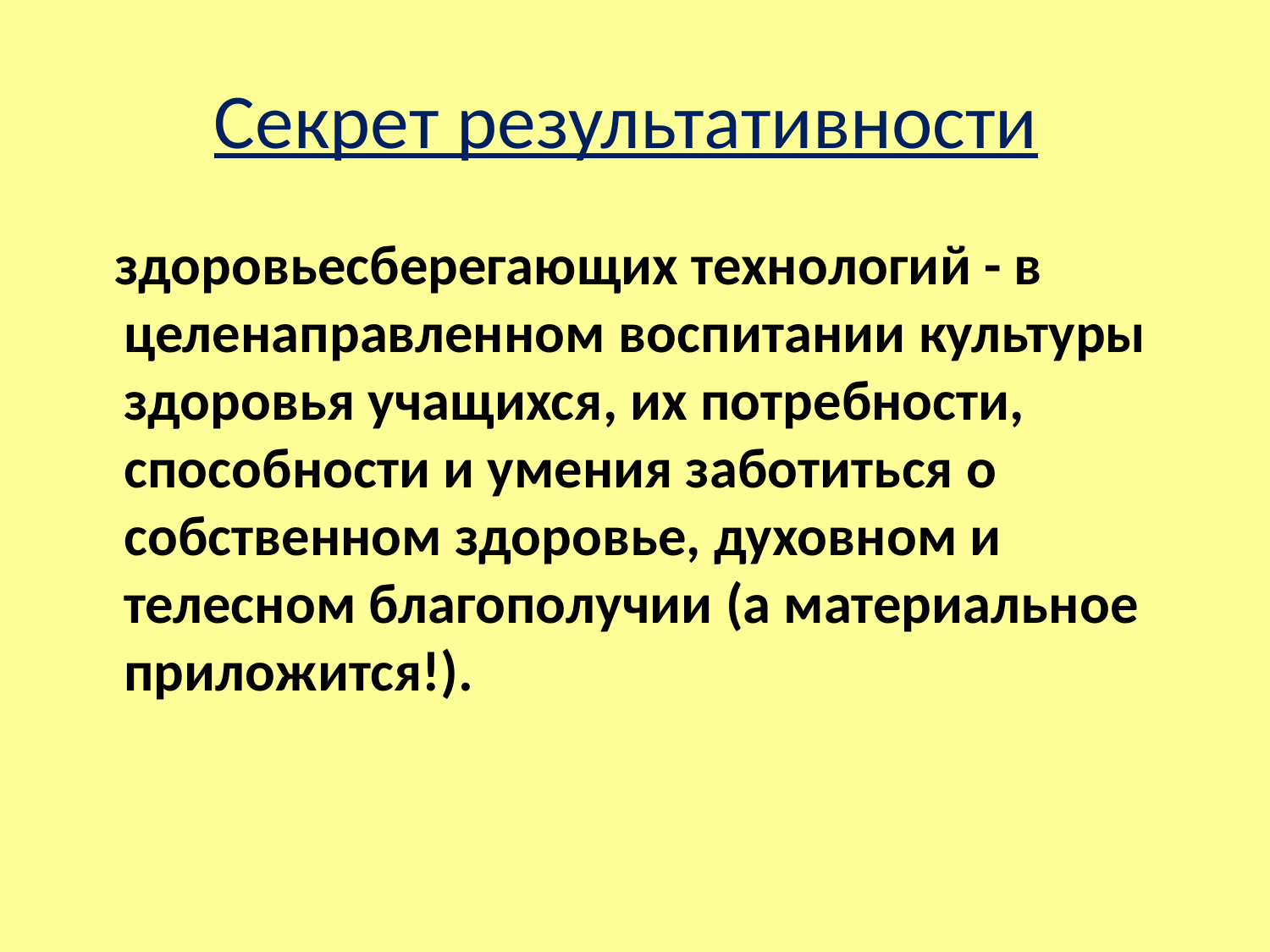

# Секрет результативности
   здоровьесберегающих технологий - в целенаправленном воспитании культуры здоровья учащихся, их потребности, способности и умения заботиться о собственном здоровье, духовном и телесном благополучии (а материальное приложится!).